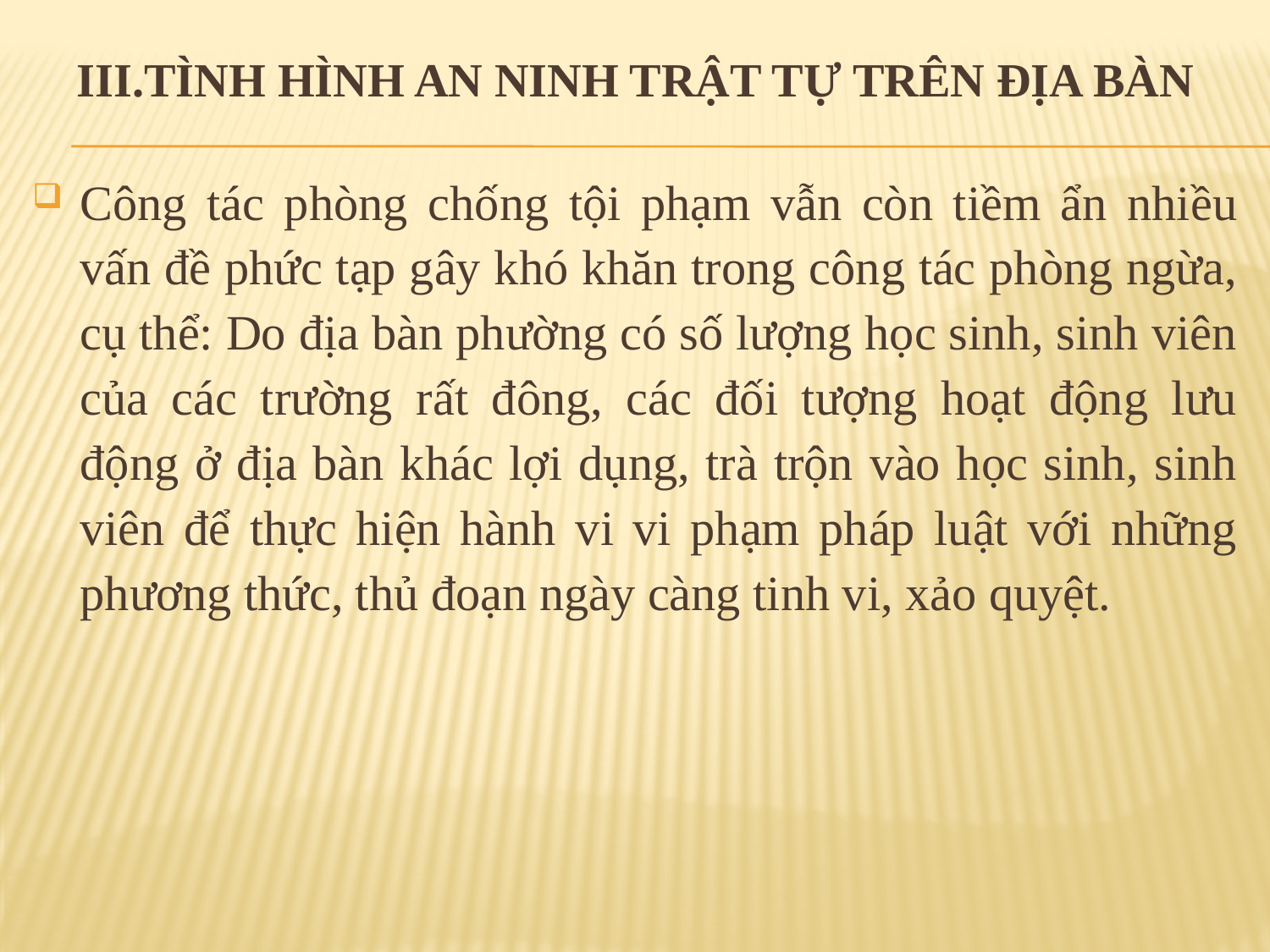

# III.TÌNH HÌNH AN NINH TRẬT TỰ TRÊN ĐỊA BÀN
Công tác phòng chống tội phạm vẫn còn tiềm ẩn nhiều vấn đề phức tạp gây khó khăn trong công tác phòng ngừa, cụ thể: Do địa bàn phường có số lượng học sinh, sinh viên của các trường rất đông, các đối tượng hoạt động lưu động ở địa bàn khác lợi dụng, trà trộn vào học sinh, sinh viên để thực hiện hành vi vi phạm pháp luật với những phương thức, thủ đoạn ngày càng tinh vi, xảo quyệt.